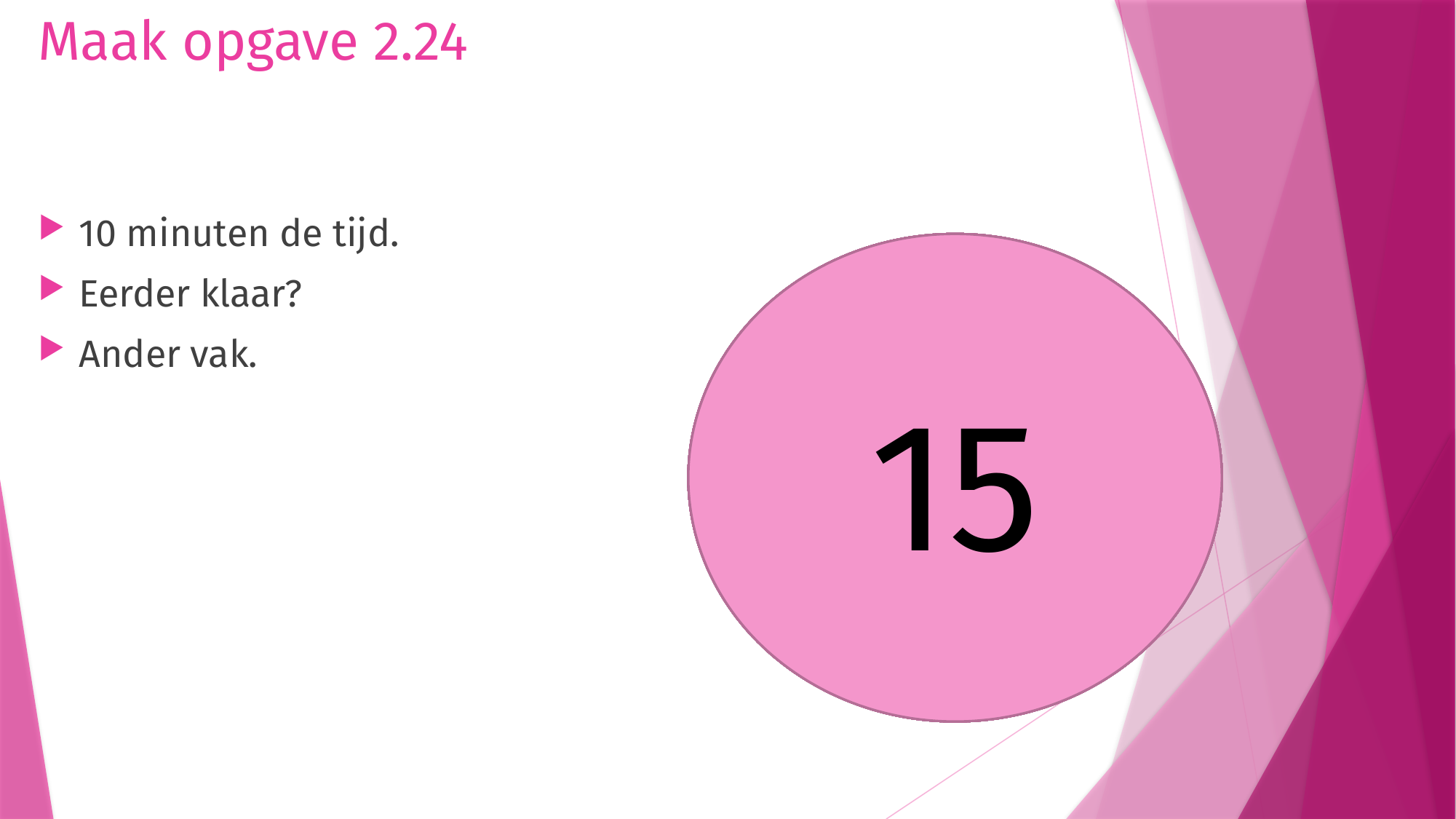

# Maak opgave 2.24
10 minuten de tijd.
Eerder klaar?
Ander vak.

15
14
13
12
11
10
8
9
5
6
7
4
3
1
2